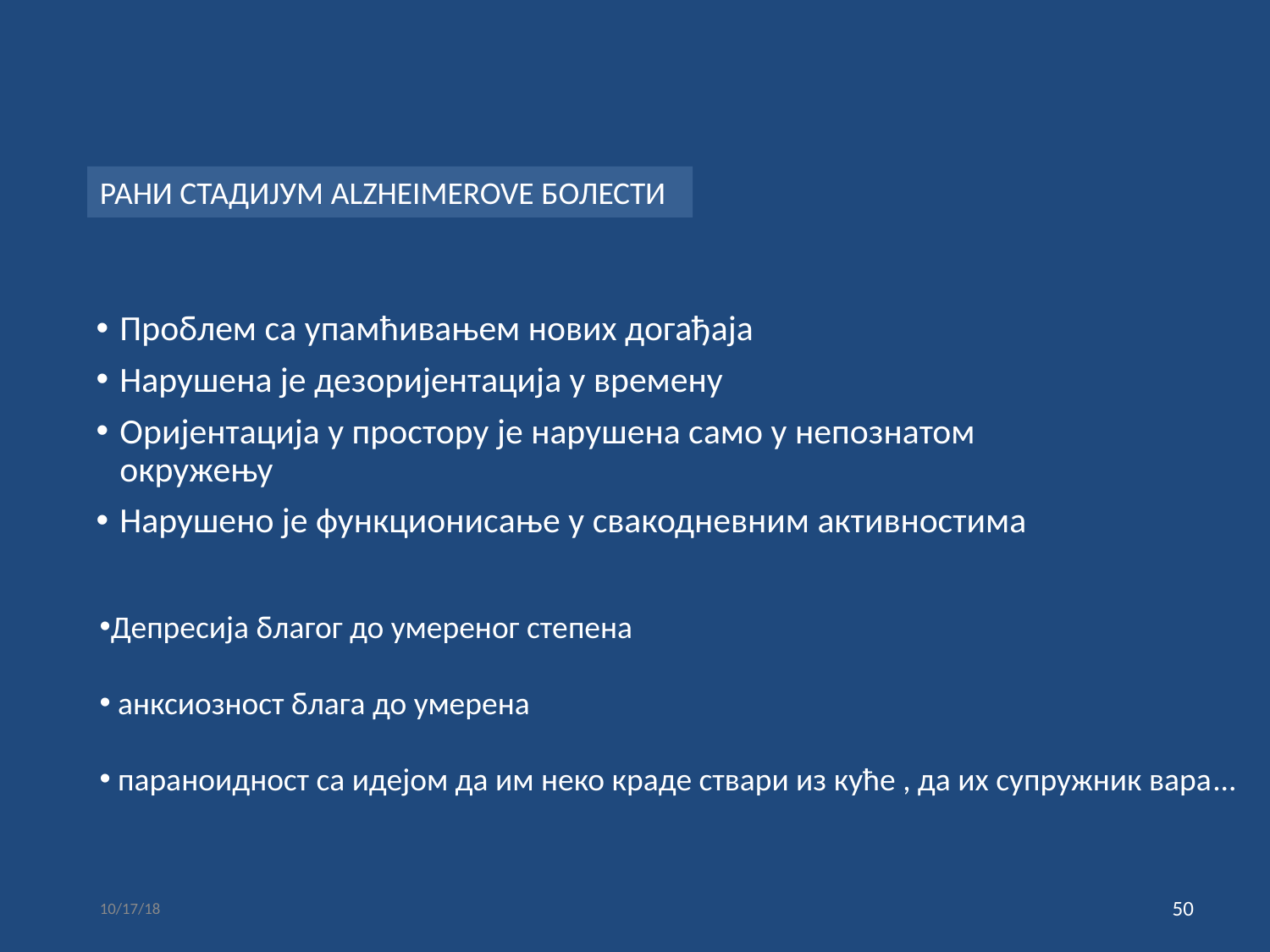

РАНИ СТАДИЈУМ ALZHEIMEROVE БОЛЕСТИ
Проблем са упамћивањем нових догађаја
Нарушена је дезоријентација у времену
Оријентација у простору је нарушена само у непознатом окружењу
Нарушено је функционисање у свакодневним активностима

Депресија благог до умереног степена

 анксиозност блага до умерена

 параноидност са идејом да им неко краде ствари из куће , да их супружник вара...
10/17/18
50